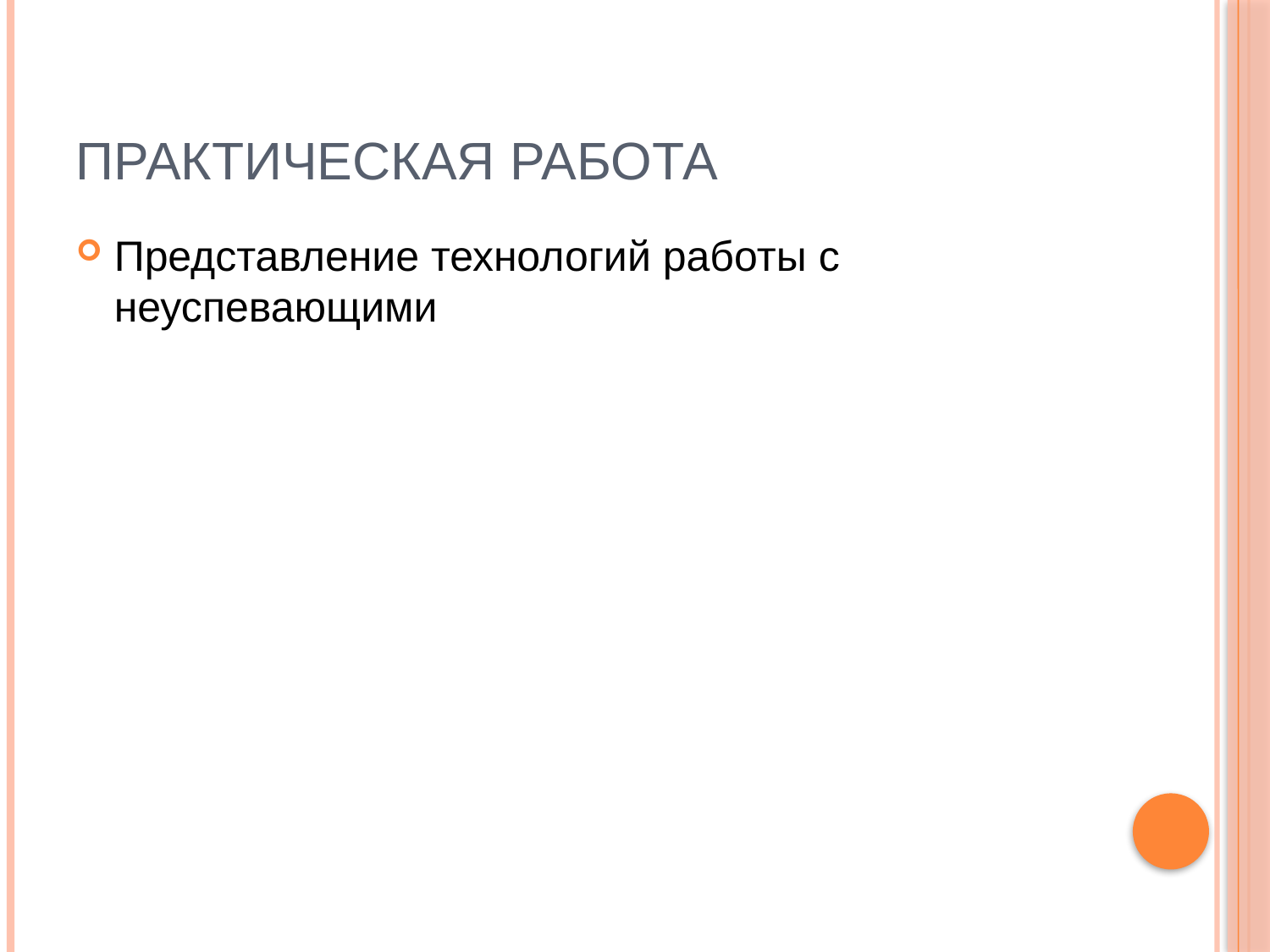

# Практическая работа
Представление технологий работы с неуспевающими